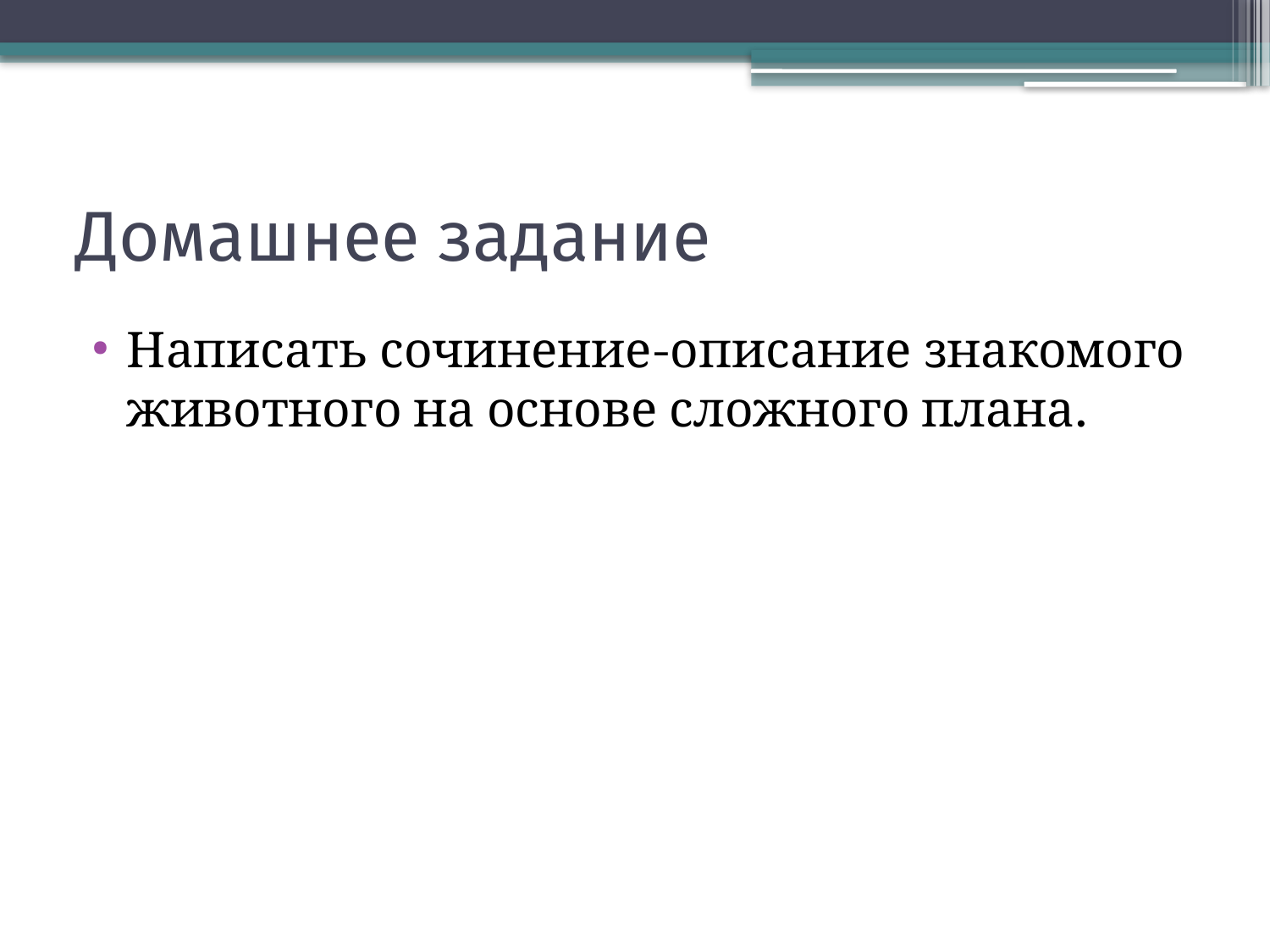

# Домашнее задание
Написать сочинение-описание знакомого животного на основе сложного плана.